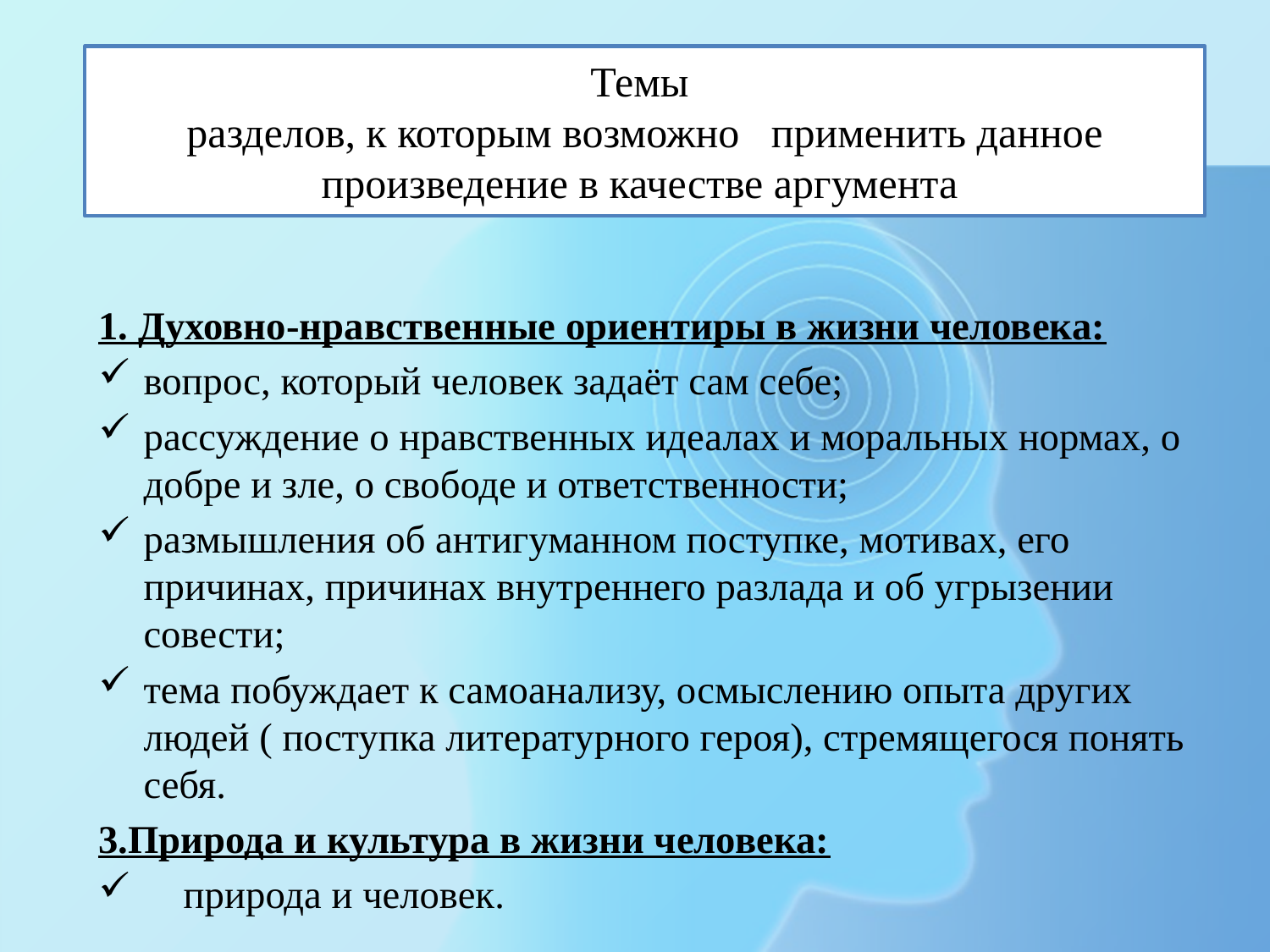

Темы
разделов, к которым возможно   применить данное произведение в качестве аргумента

1. Духовно-нравственные ориентиры в жизни человека:
вопрос, который человек задаёт сам себе;
рассуждение о нравственных идеалах и моральных нормах, о добре и зле, о свободе и ответственности;
размышления об антигуманном поступке, мотивах, его причинах, причинах внутреннего разлада и об угрызении совести;
тема побуждает к самоанализу, осмыслению опыта других людей ( поступка литературного героя), стремящегося понять себя.
3.Природа и культура в жизни человека:
    природа и человек.